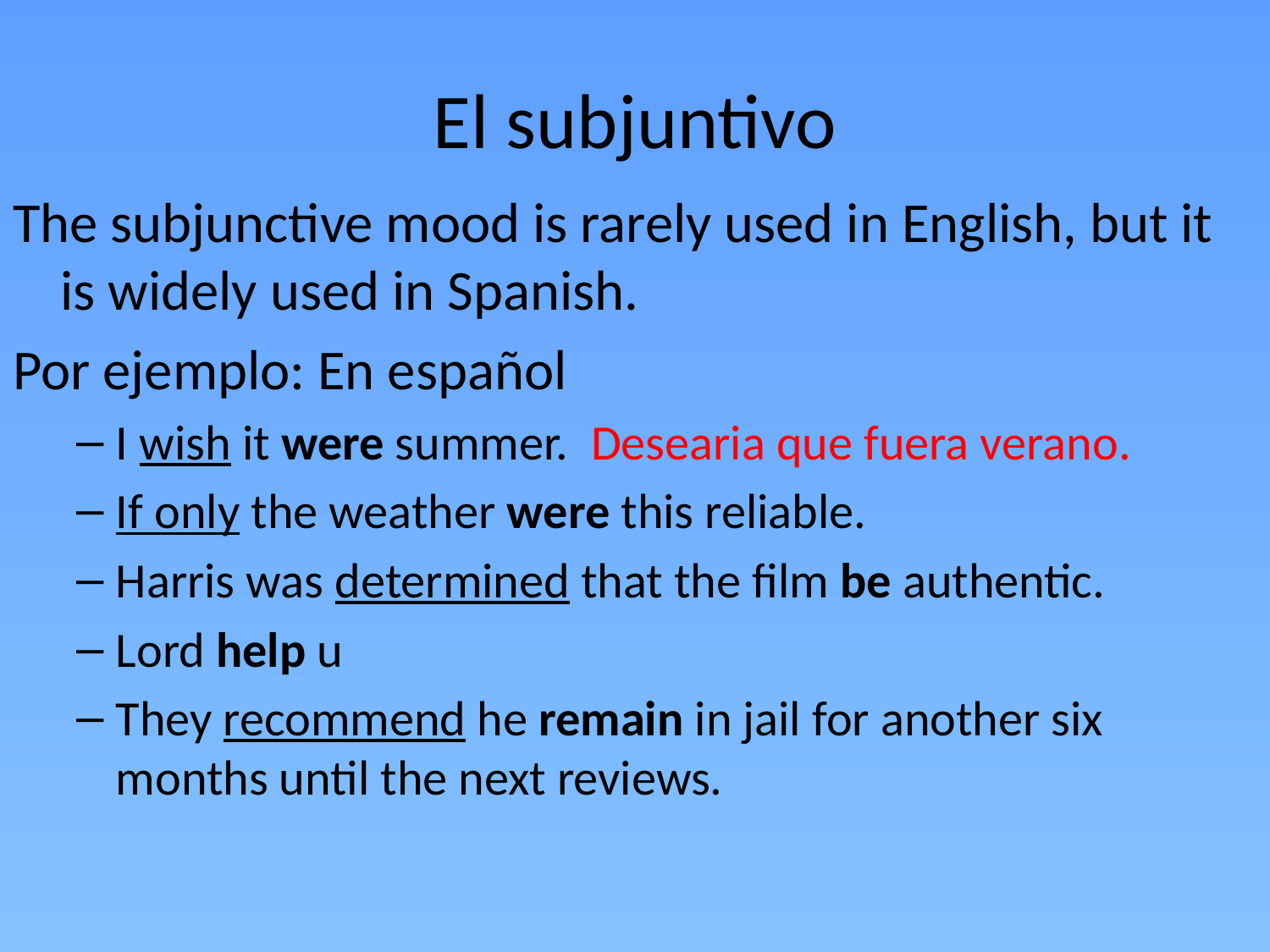

# El subjuntivo
The subjunctive mood is rarely used in English, but it is widely used in Spanish.
Por ejemplo: En español
I wish it were summer.  Desearia que fuera verano.
If only the weather were this reliable.
Harris was determined that the film be authentic.
Lord help u
They recommend he remain in jail for another six months until the next reviews.